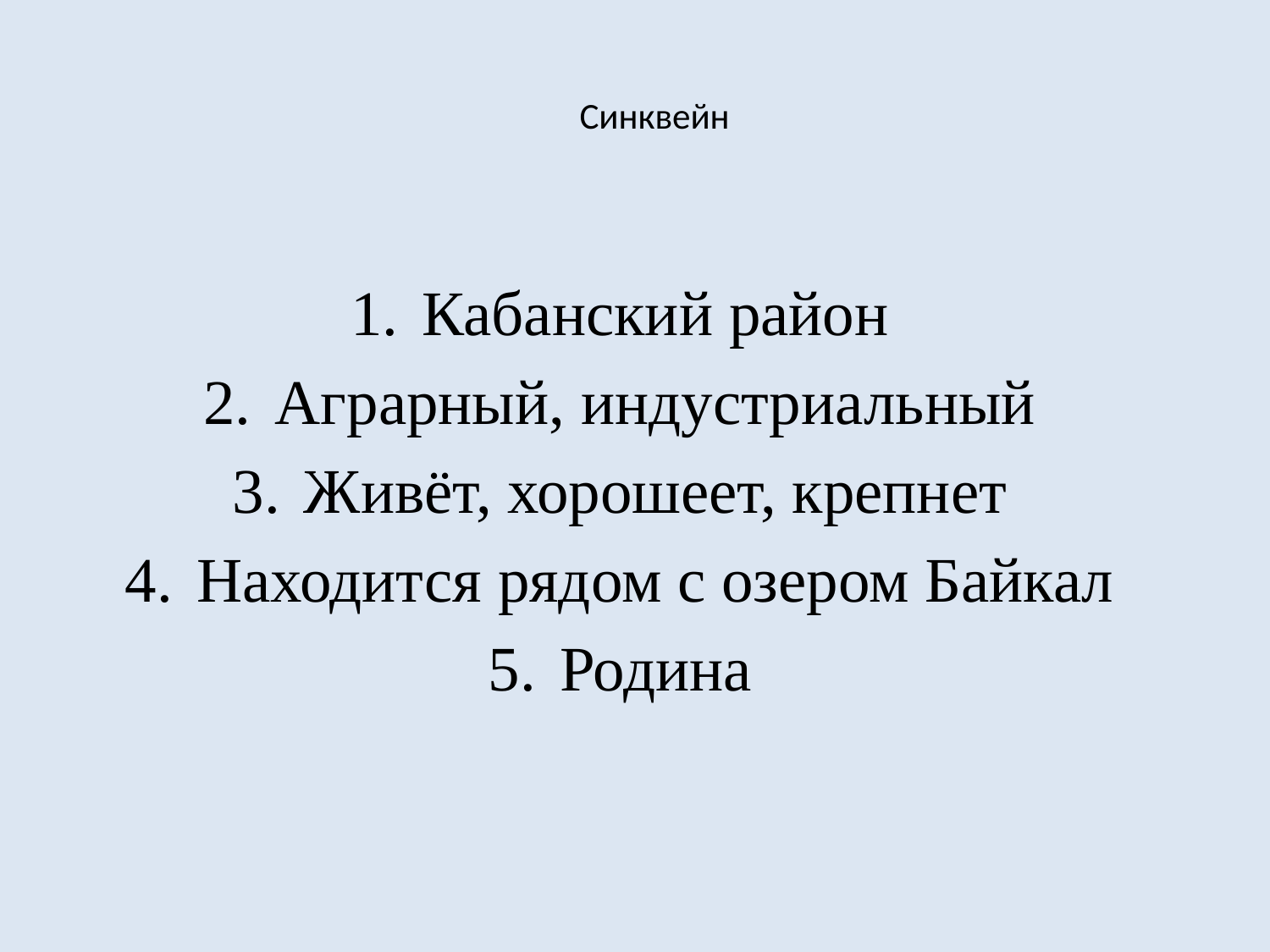

# Синквейн
Кабанский район
Аграрный, индустриальный
Живёт, хорошеет, крепнет
Находится рядом с озером Байкал
Родина